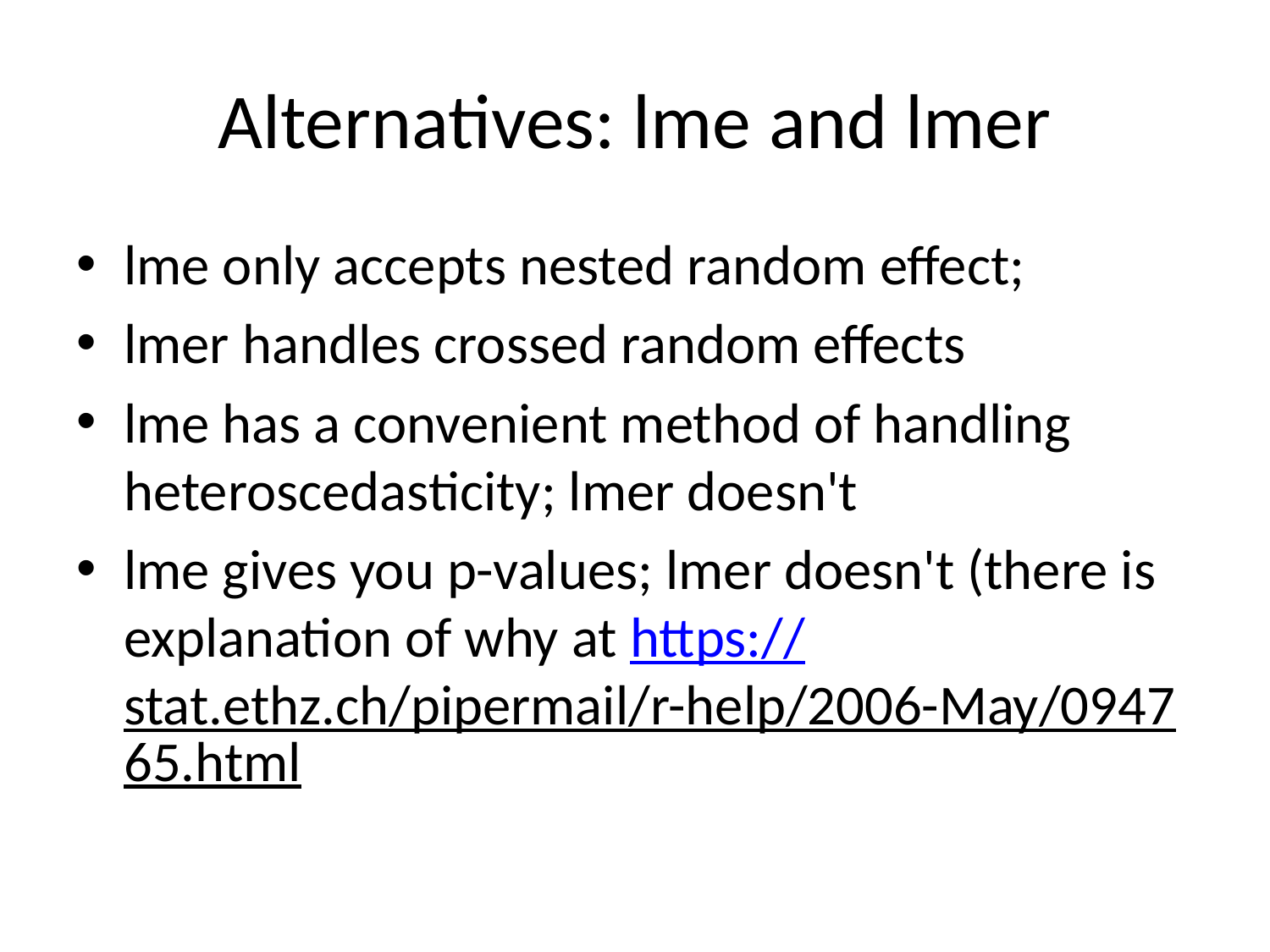

# Alternatives: lme and lmer
lme only accepts nested random effect;
lmer handles crossed random effects
lme has a convenient method of handling heteroscedasticity; lmer doesn't
lme gives you p-values; lmer doesn't (there is explanation of why at https://stat.ethz.ch/pipermail/r-help/2006-May/094765.html